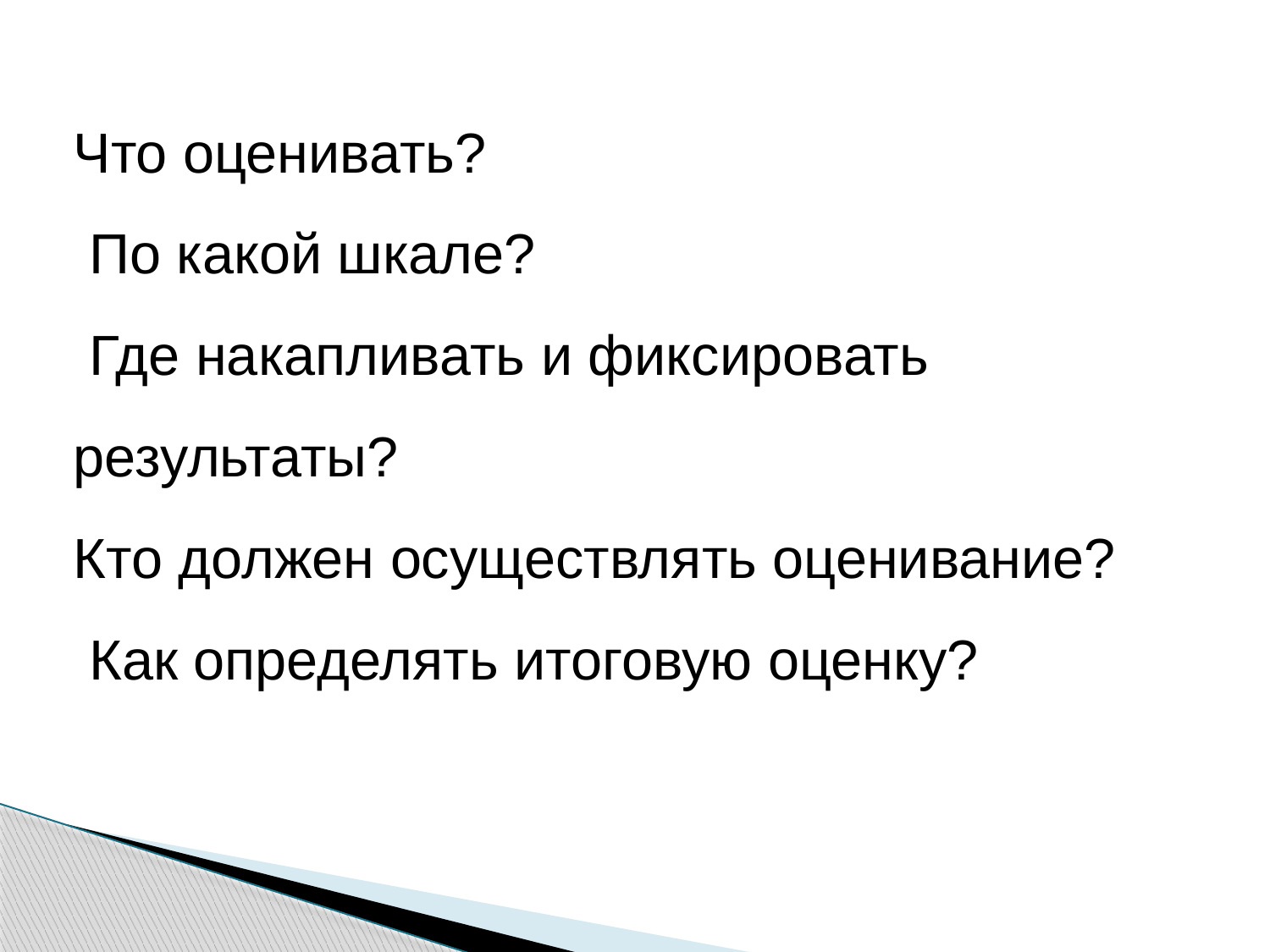

Что оценивать?
 По какой шкале?
 Где накапливать и фиксировать результаты?
Кто должен осуществлять оценивание?
 Как определять итоговую оценку?